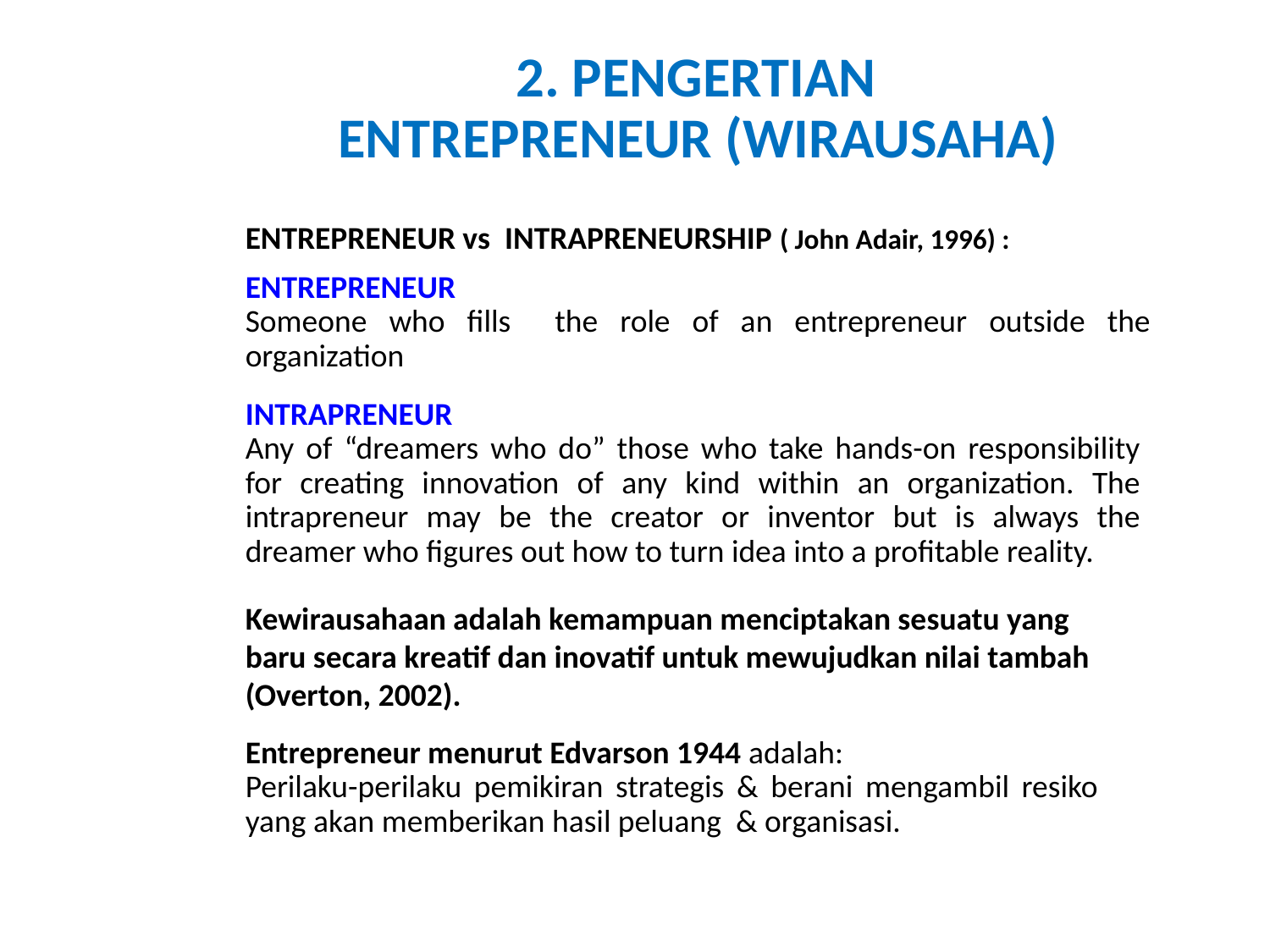

2. PENGERTIAN
ENTREPRENEUR (WIRAUSAHA)

ENTREPRENEUR vs  INTRAPRENEURSHIP ( John Adair, 1996) :

ENTREPRENEUR
Someone who fills  the role of an entrepreneur outside the organization
INTRAPRENEUR
Any of “dreamers who do” those who take hands-on responsibility for creating innovation of any kind within an organization. The intrapreneur may be the creator or inventor but is always the dreamer who figures out how to turn idea into a profitable reality.
Kewirausahaan adalah kemampuan menciptakan sesuatu yang baru secara kreatif dan inovatif untuk mewujudkan nilai tambah (Overton, 2002).
Entrepreneur menurut Edvarson 1944 adalah:
Perilaku-perilaku pemikiran strategis & berani mengambil resiko yang akan memberikan hasil peluang  & organisasi.